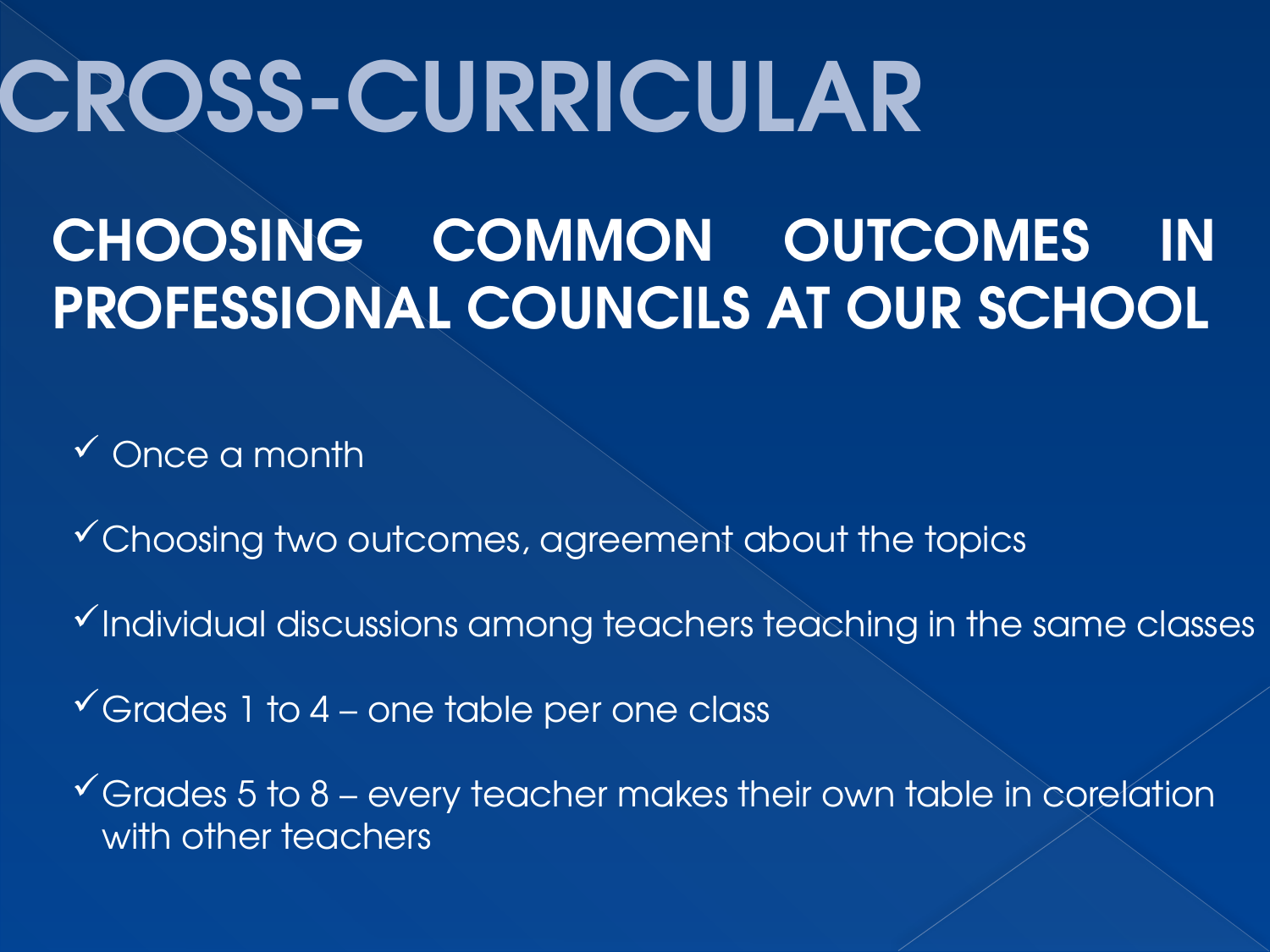

CROSS-CURRICULAR
CHOOSING COMMON OUTCOMES IN PROFESSIONAL COUNCILS AT OUR SCHOOL
 Once a month

Choosing two outcomes, agreement about the topics

Individual discussions among teachers teaching in the same classes

Grades 1 to 4 – one table per one class

Grades 5 to 8 – every teacher makes their own table in corelation  with other teachers